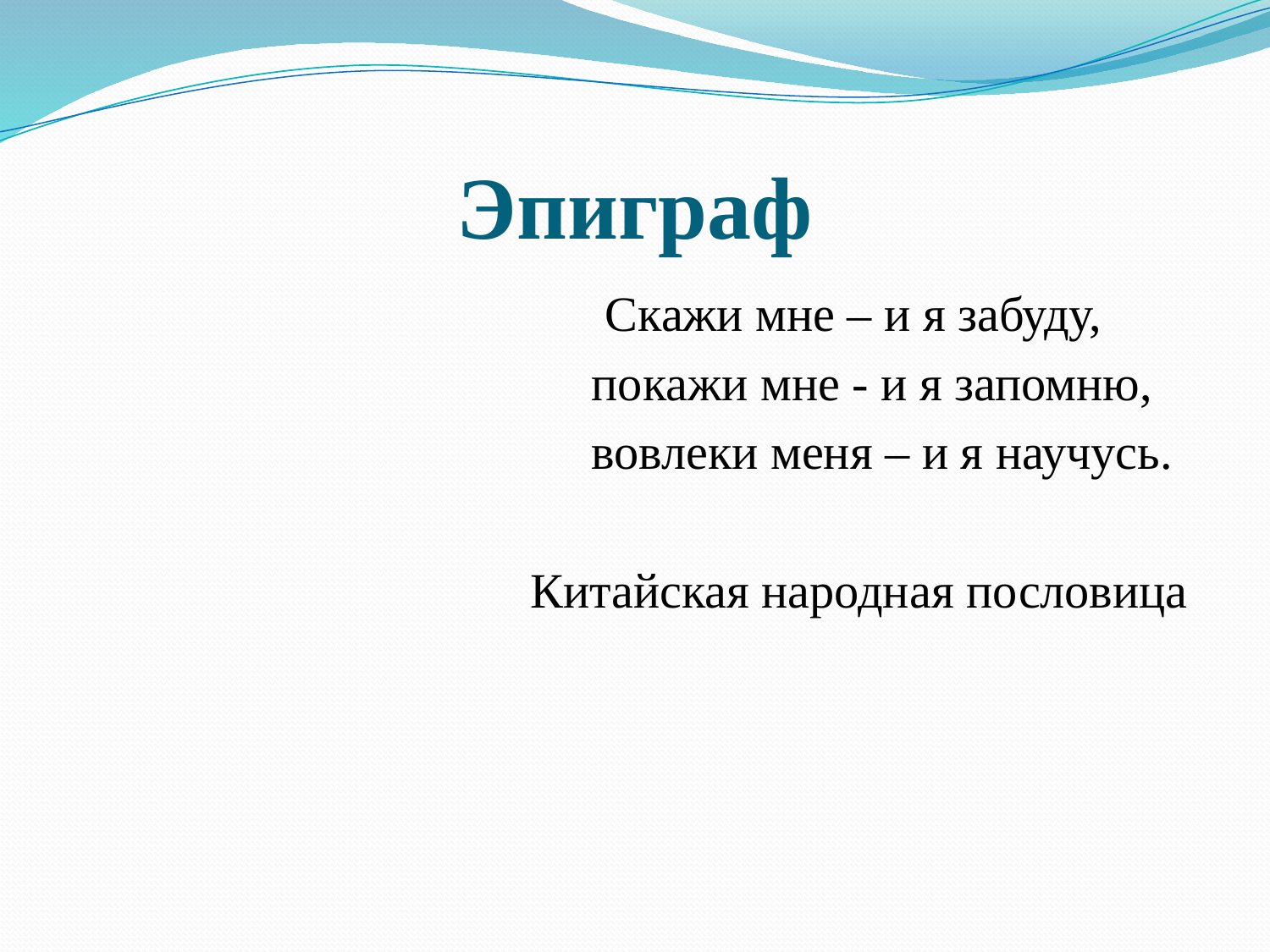

# Эпиграф
                                                  Скажи мне – и я забуду,
                                          покажи мне - и я запомню,
                                          вовлеки меня – и я научусь.

                                     Китайская народная пословица